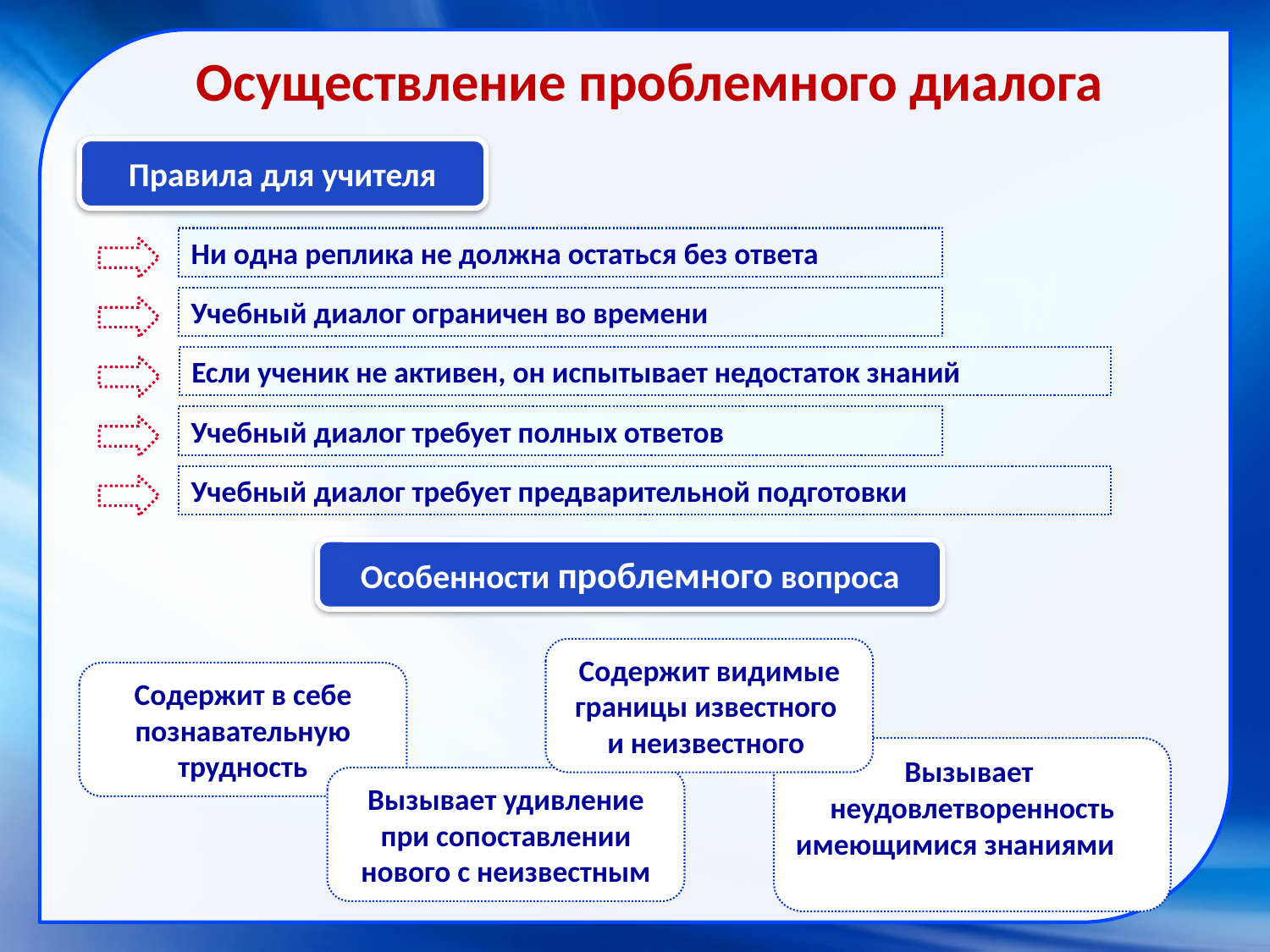

Осуществление проблемного диалога
Правила для учителя

Ни одна реплика не должна остаться без ответа

Учебный диалог ограничен во времени

Если ученик не активен, он испытывает недостаток знаний

Учебный диалог требует полных ответов

Учебный диалог требует предварительной подготовки

Особенности проблемного вопроса
Содержит видимые границы известного  и неизвестного
Содержит в себе познавательную трудность
Вызывает  неудовлетворенность имеющимися знаниями
Вызывает удивление при сопоставлении нового с неизвестным